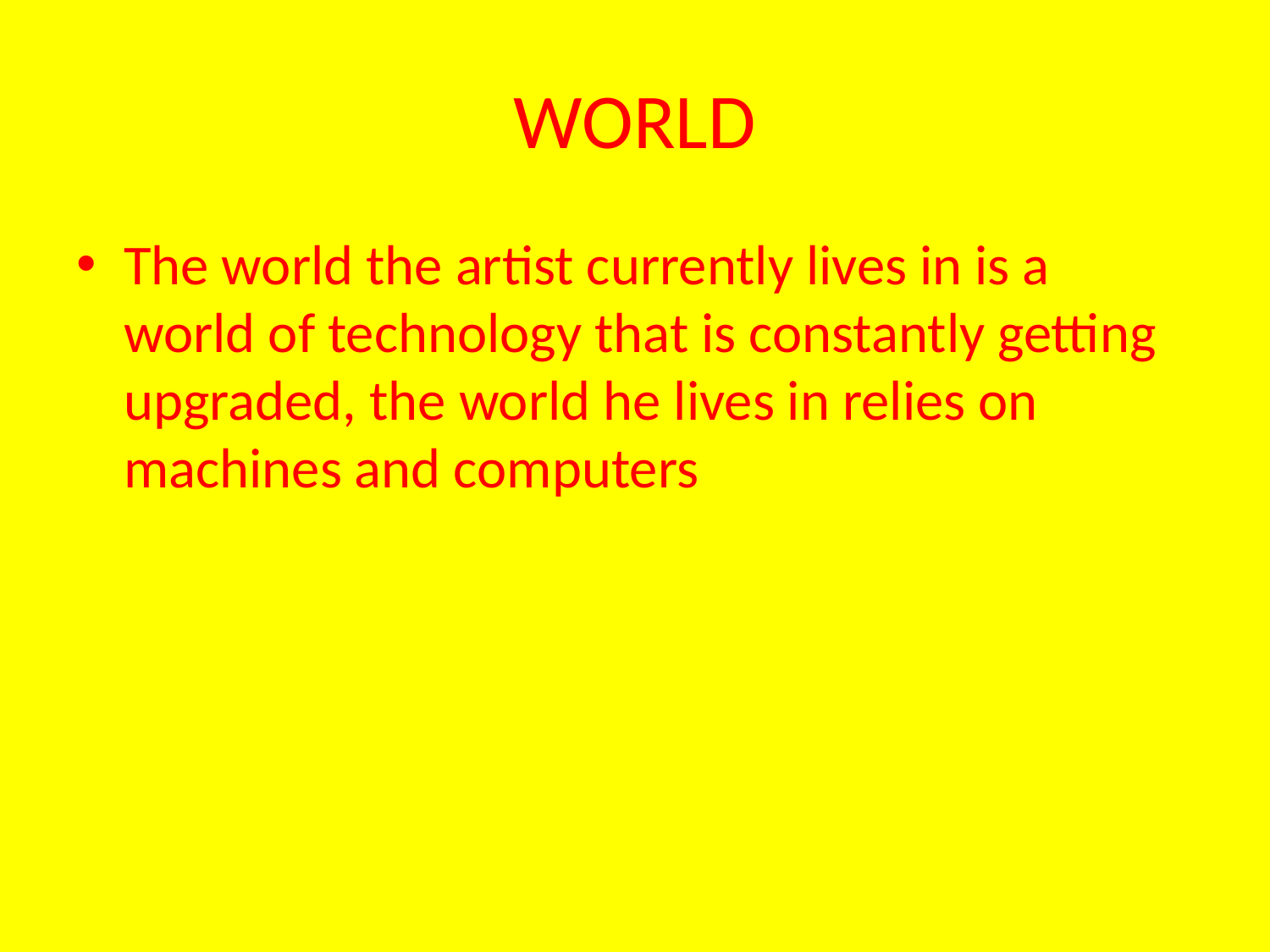

# WORLD
The world the artist currently lives in is a world of technology that is constantly getting upgraded, the world he lives in relies on machines and computers